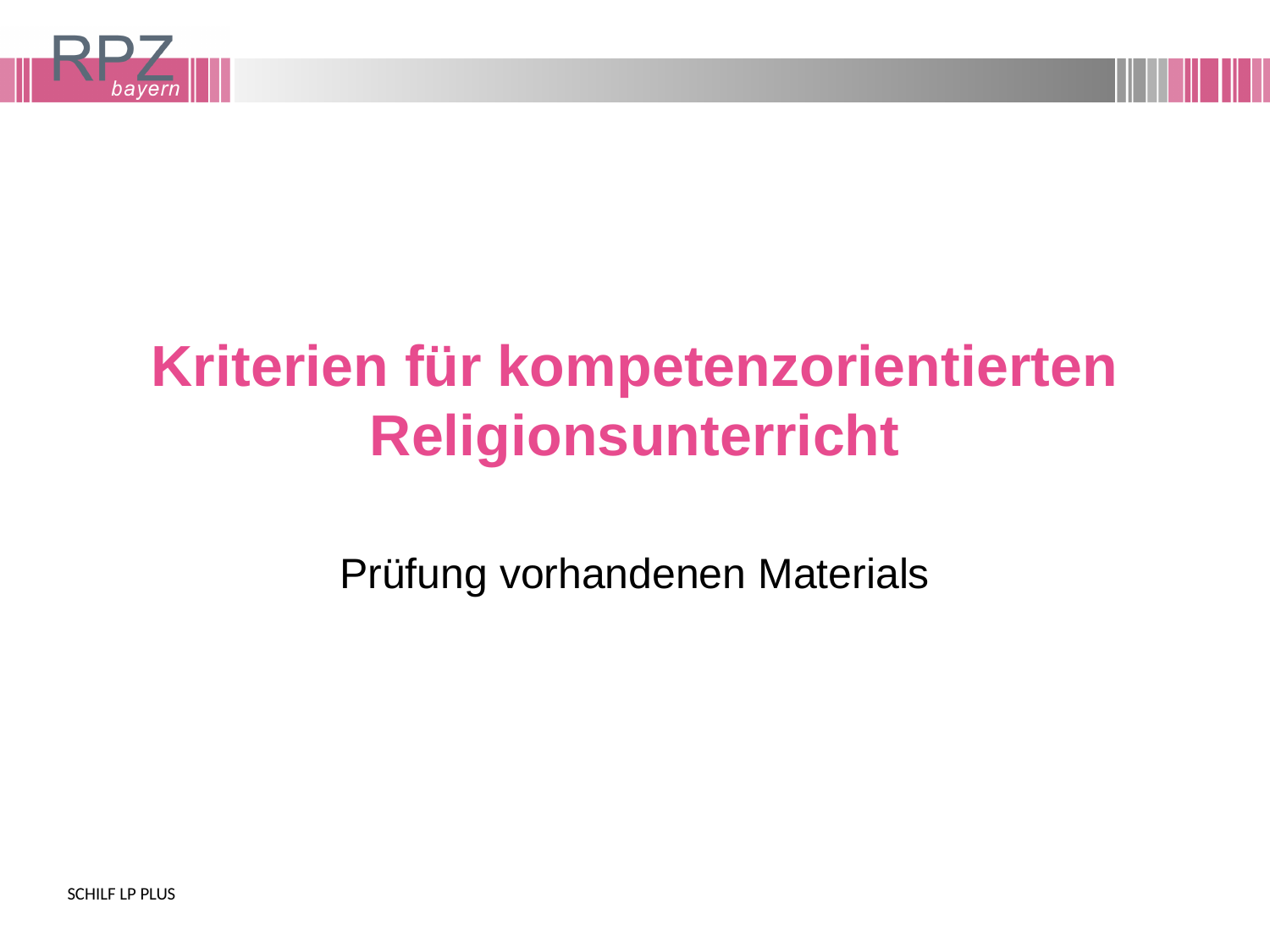

# Kriterien für kompetenzorientierten Religionsunterricht
Prüfung vorhandenen Materials